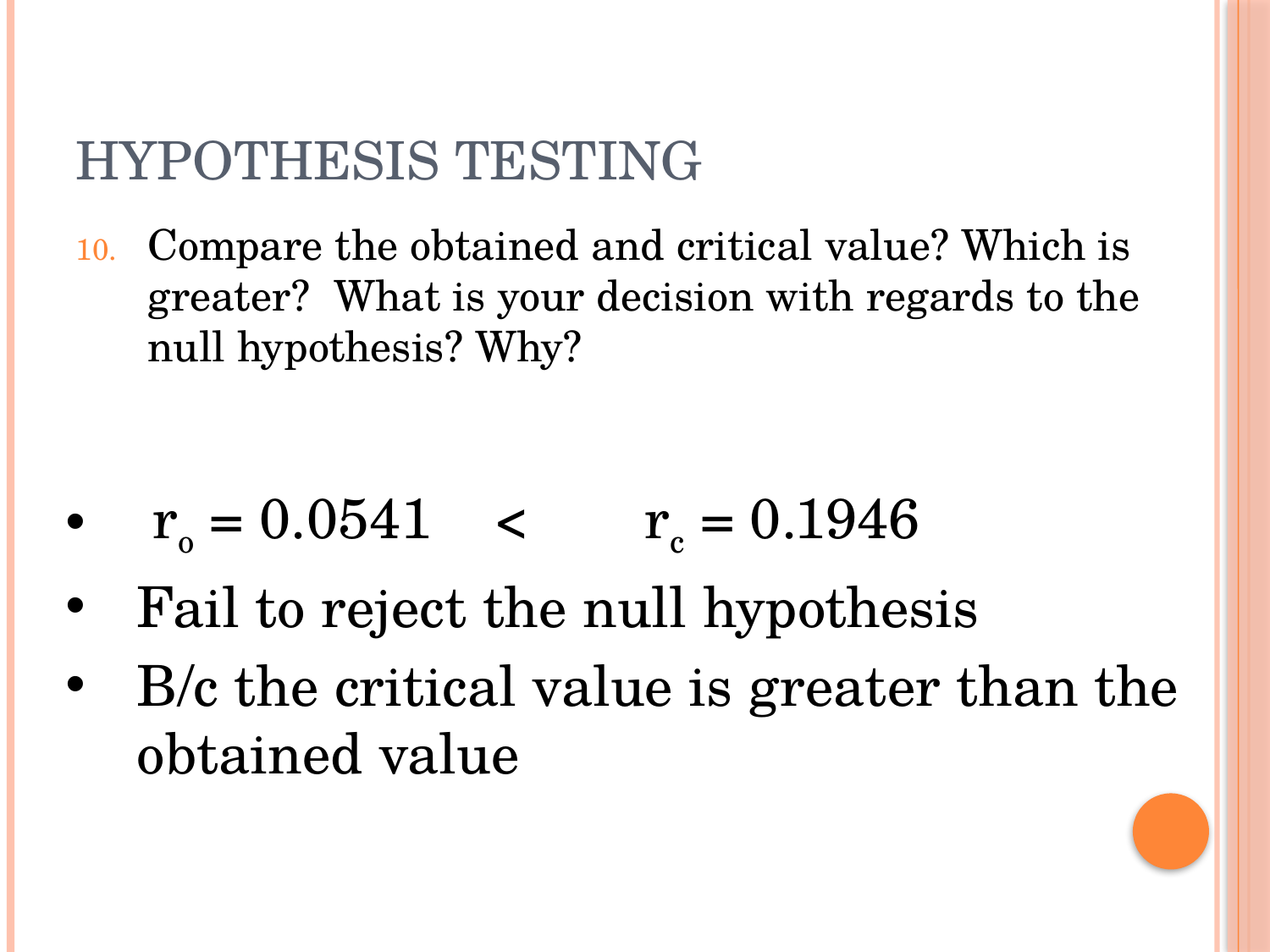

# Hypothesis Testing
Compare the obtained and critical value? Which is greater?  What is your decision with regards to the null hypothesis? Why?
 ro = 0.0541    <	rc = 0.1946
Fail to reject the null hypothesis
B/c the critical value is greater than the obtained value